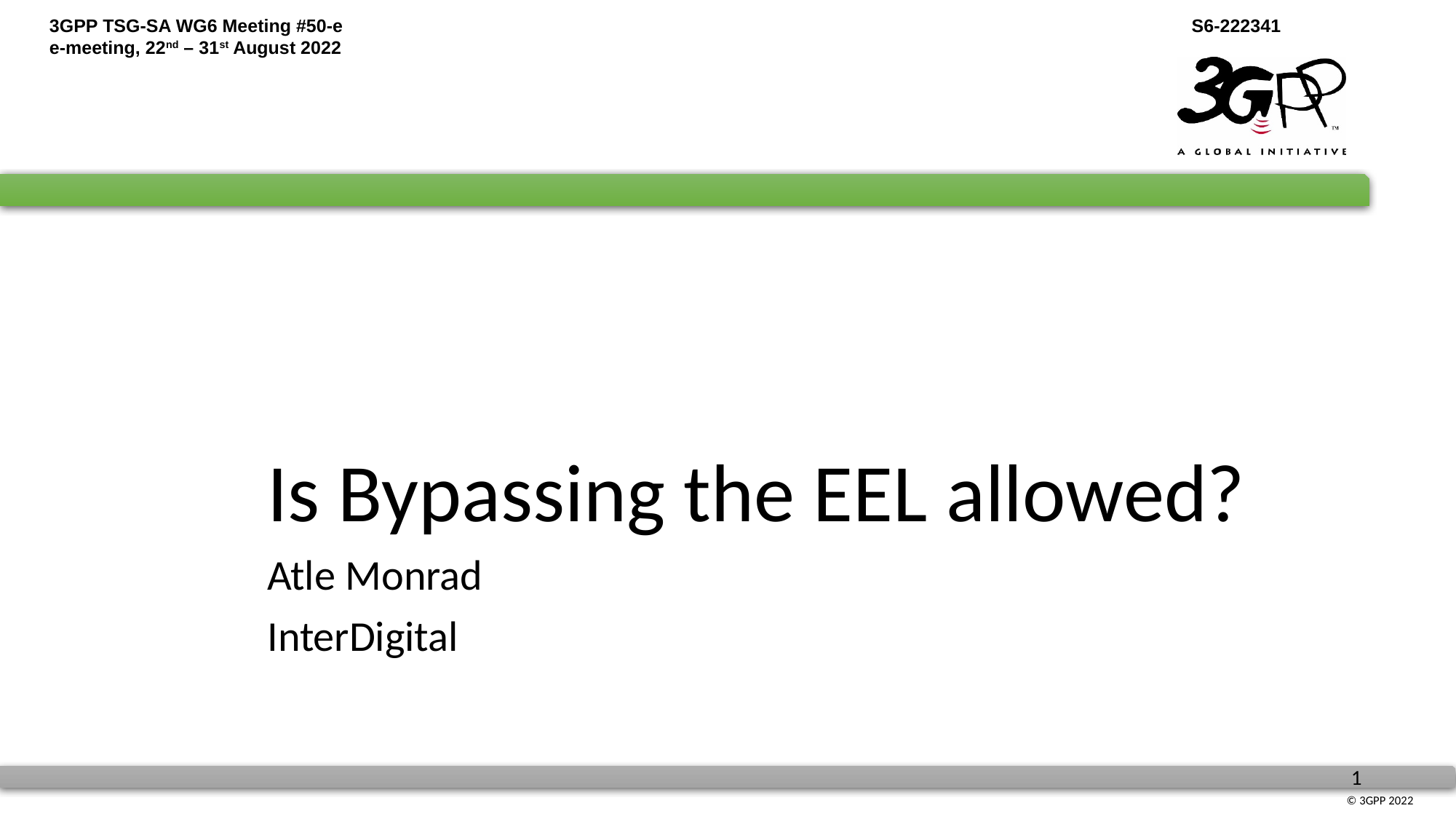

# Is Bypassing the EEL allowed?
Atle Monrad
InterDigital